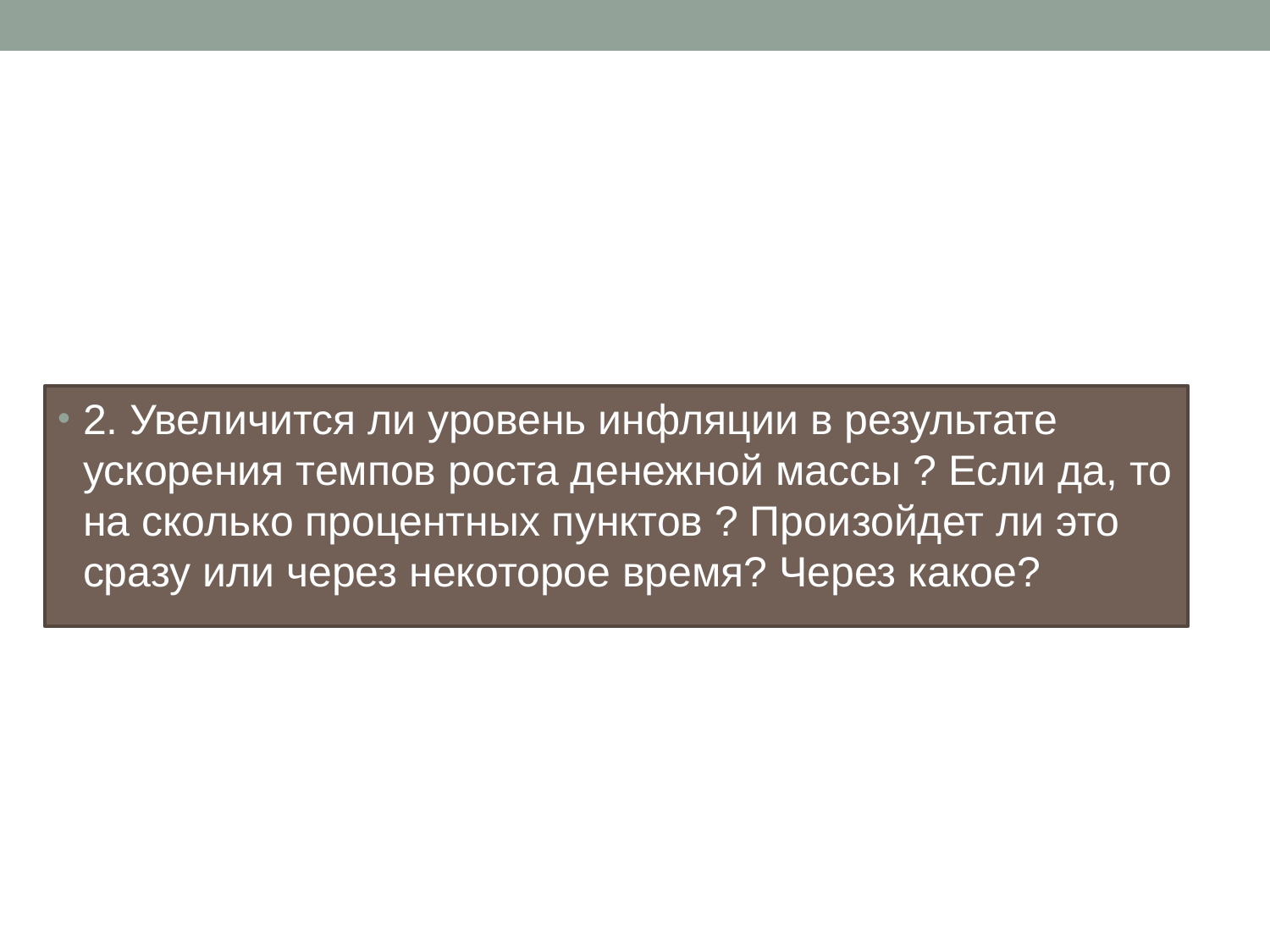

# 2. Увеличится ли уровень инфляции в результате ускорения темпов ро­ста денежной массы ? Если да, то на сколько процентных пунктов ? Про­изойдет ли это сразу или через некоторое время? Через какое?